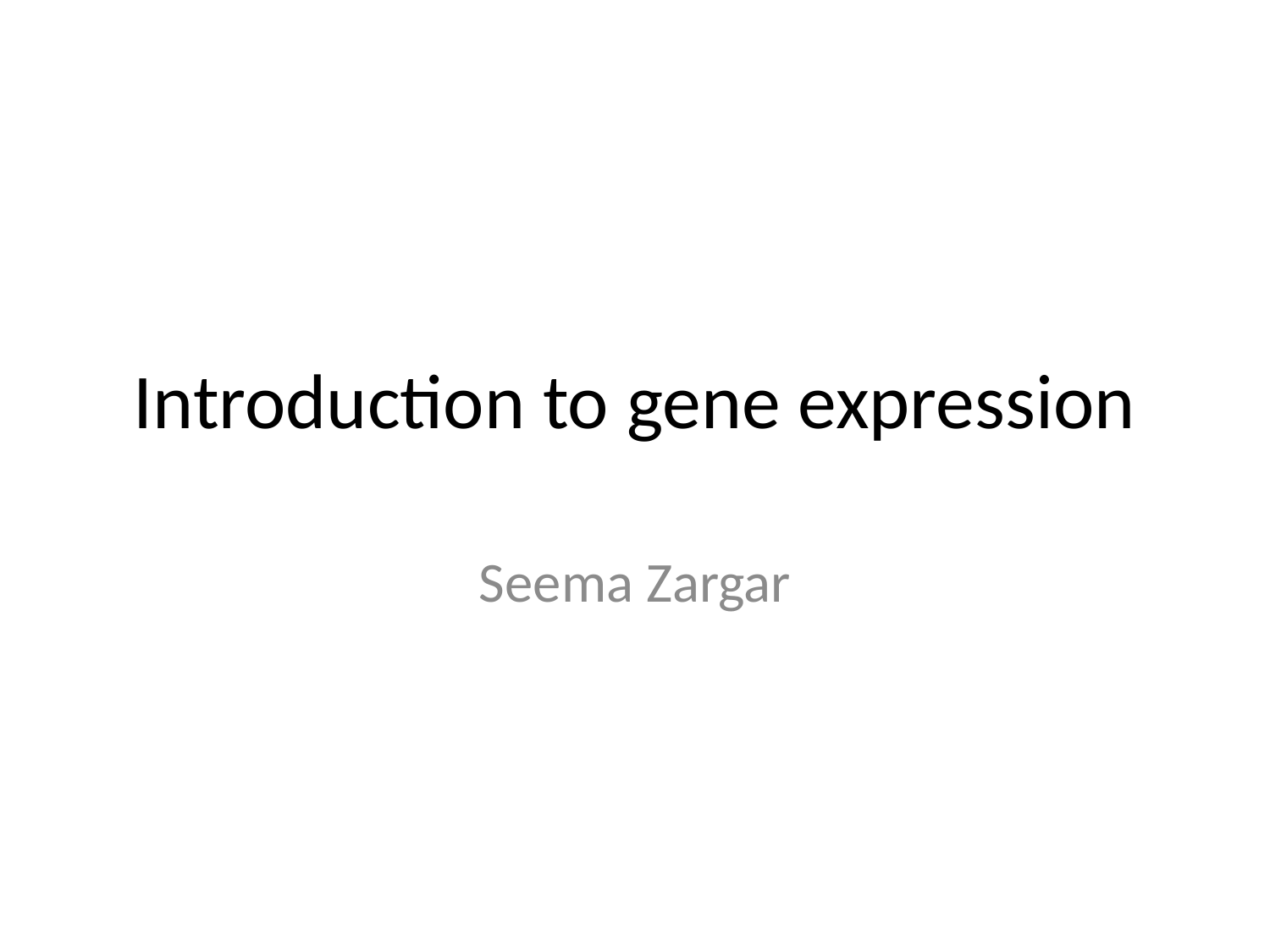

# Introduction to gene expression
Seema Zargar